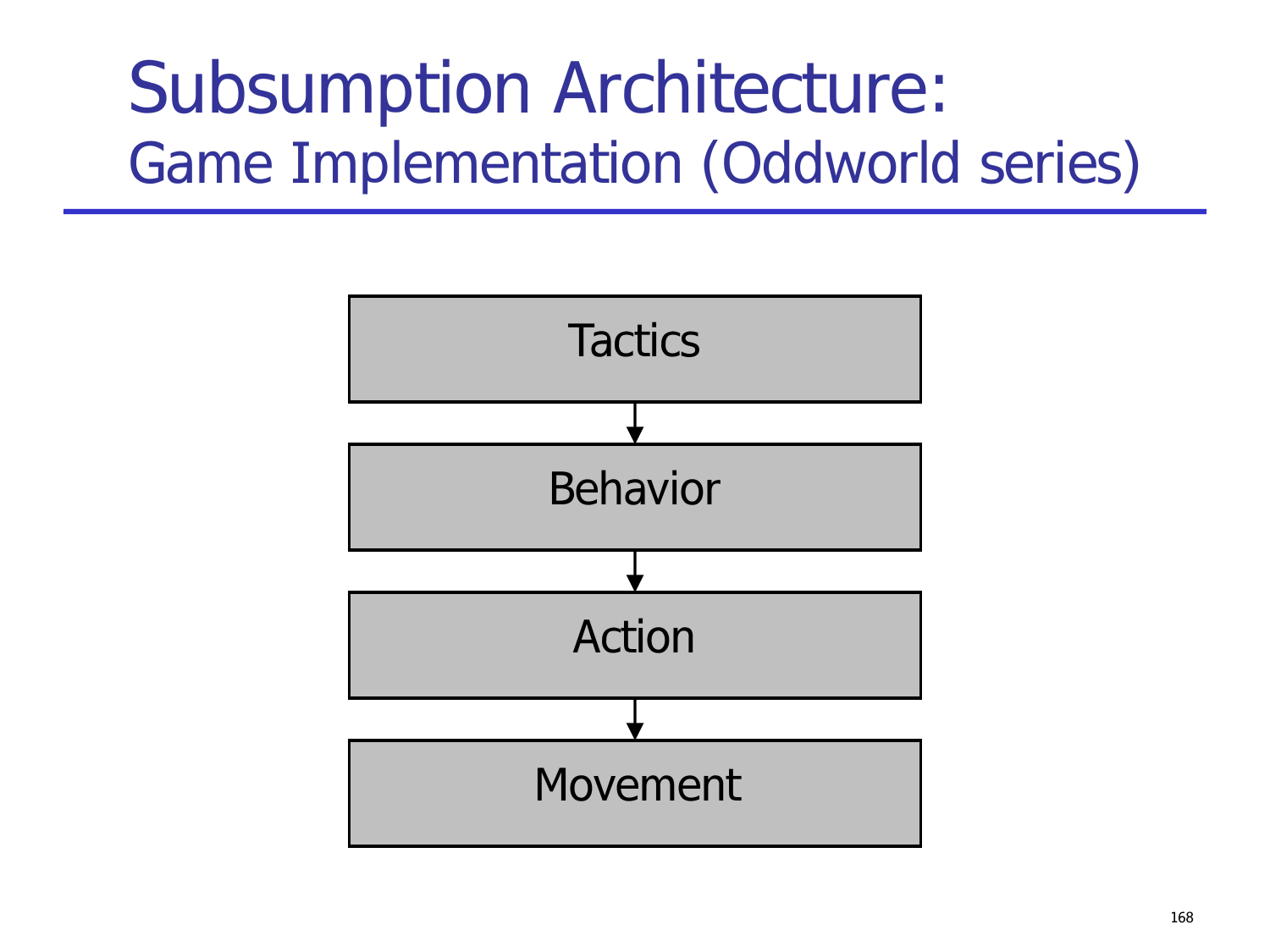

# Subsumption Architecture: Game Implementation (Oddworld series)
Tactics

Behavior

Action

 Movement
168